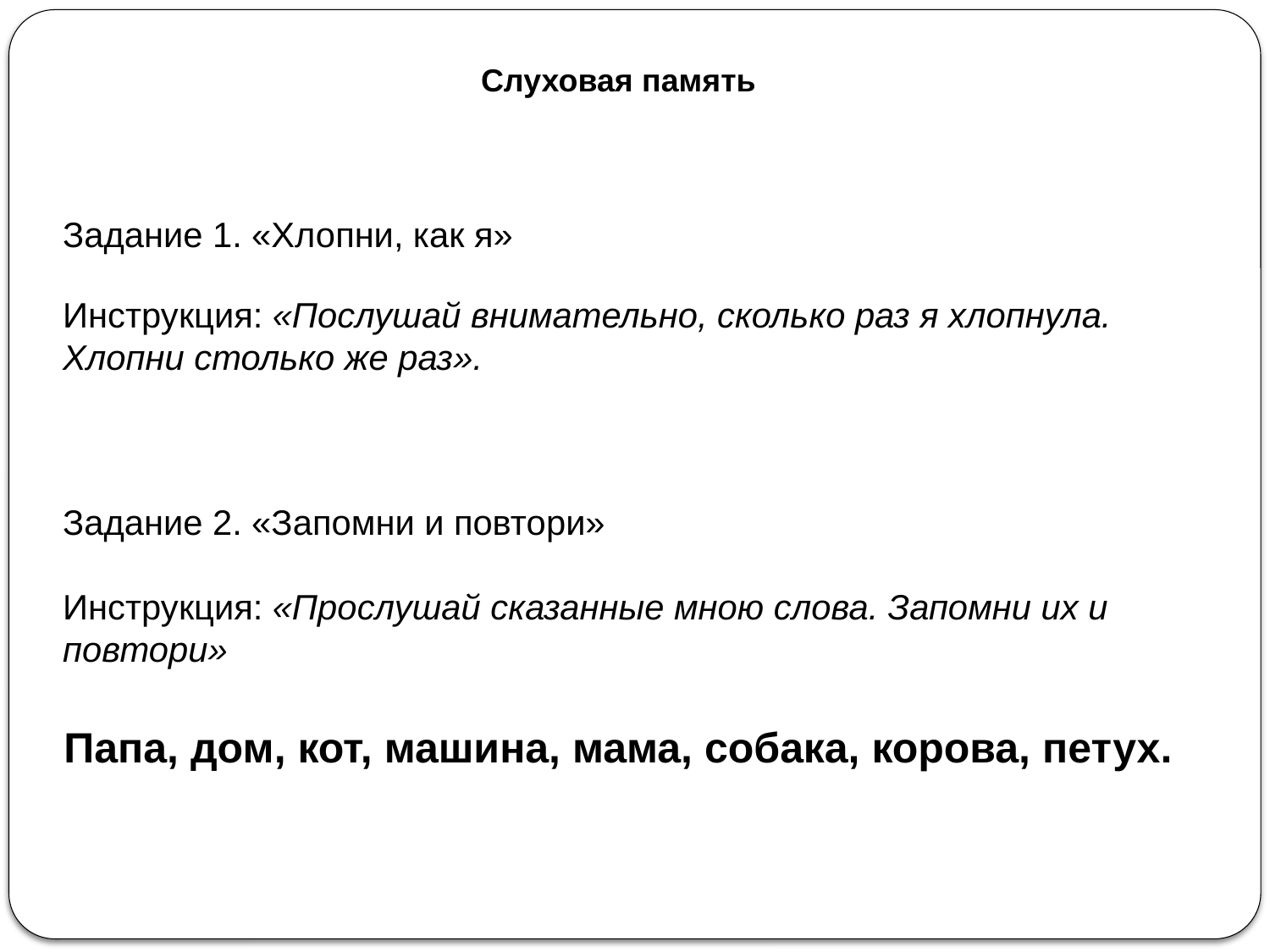

Слуховая память

Задание 1. «Хлопни, как я»

Инструкция: «Послушай внимательно, сколько раз я хлопнула. Хлопни столько же раз».

Задание 2. «Запомни и повтори»

Инструкция: «Прослушай сказанные мною слова. Запомни их и повтори»

Папа, дом, кот, машина, мама, собака, корова, петух.